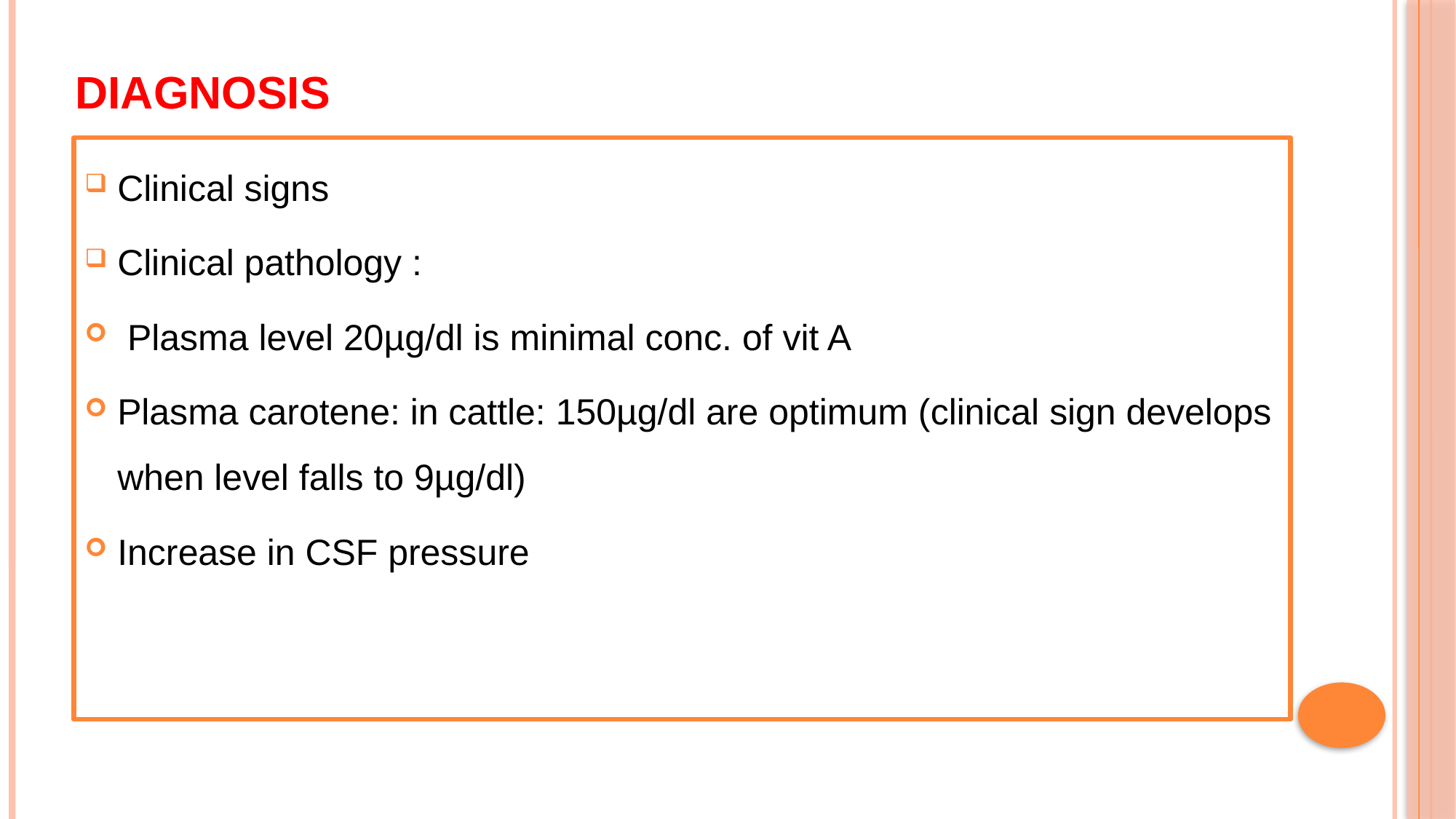

DIAGNOSIS
Clinical signs
Clinical pathology :
 Plasma level 20µg/dl is minimal conc. of vit A
Plasma carotene: in cattle: 150µg/dl are optimum (clinical sign develops when level falls to 9µg/dl)
Increase in CSF pressure